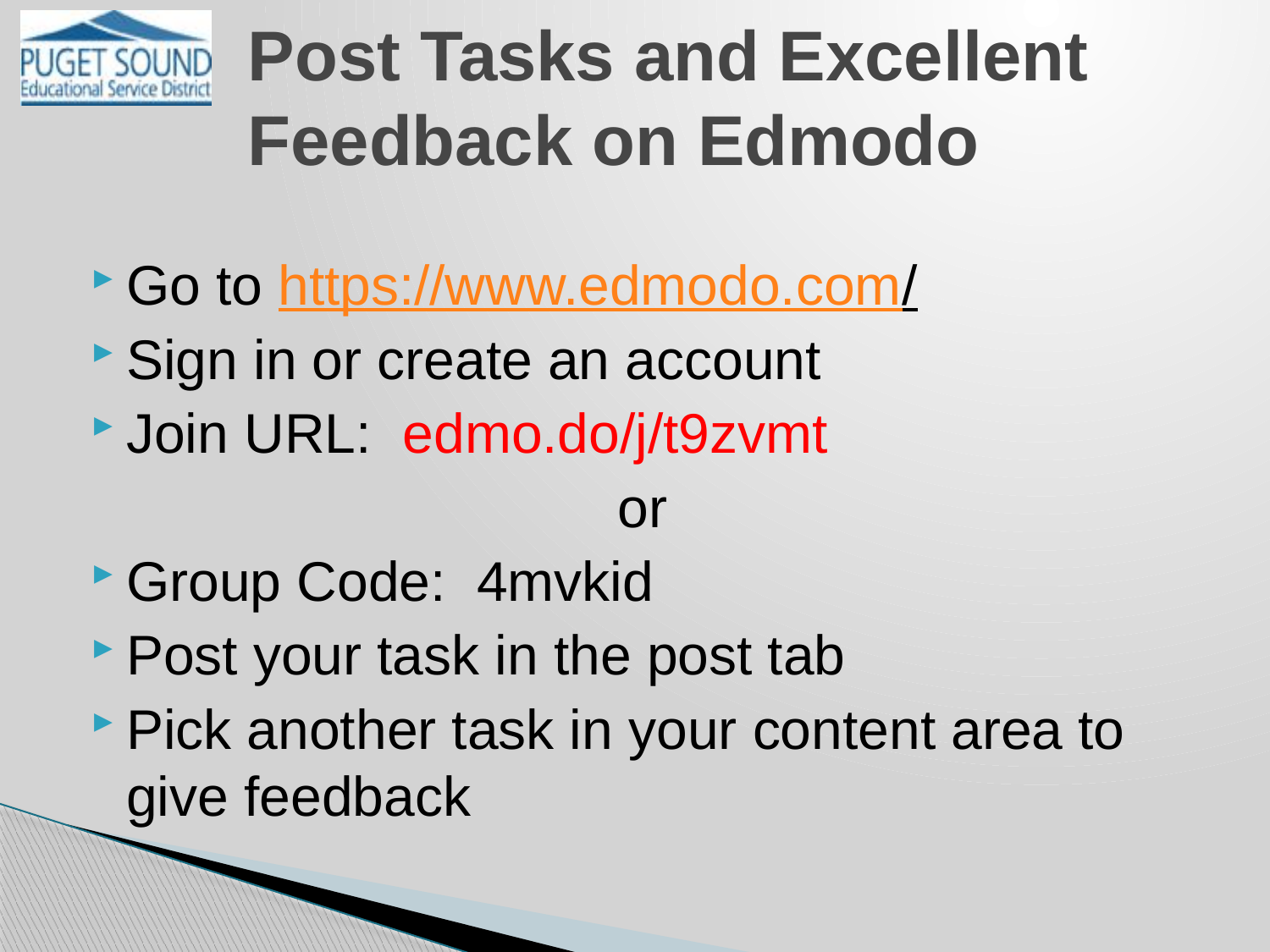

# Post Tasks and Excellent Feedback on Edmodo
Go to https://www.edmodo.com/
Sign in or create an account
Join URL:  edmo.do/j/t9zvmt
or
Group Code:  4mvkid
Post your task in the post tab
Pick another task in your content area to give feedback